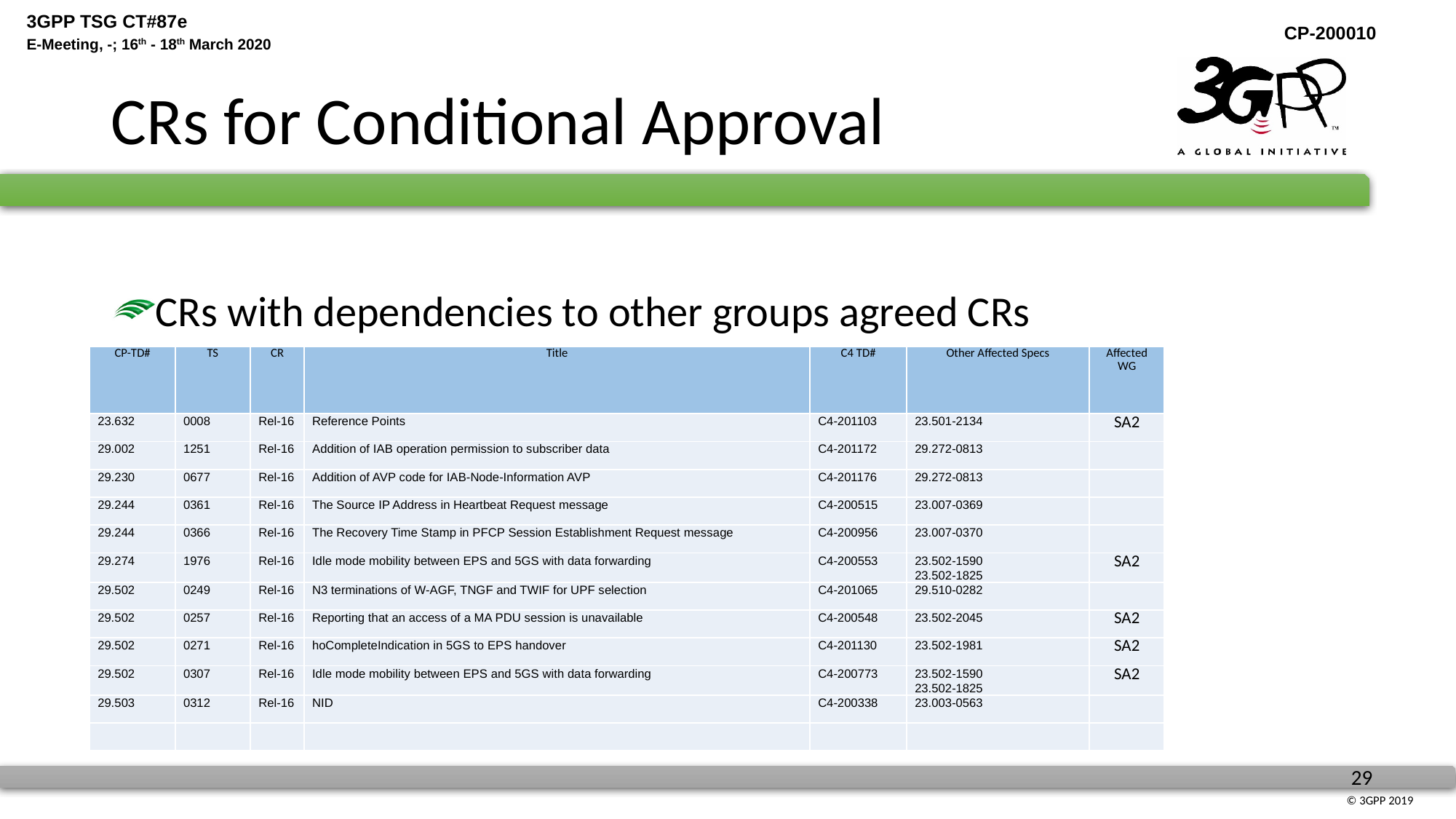

# CRs for Conditional Approval

CRs with dependencies to other groups agreed CRs

| CP-TD# | TS | CR | Title | C4 TD# | Other Affected Specs | Affected WG |
| --- | --- | --- | --- | --- | --- | --- |
| 23.632 | 0008 | Rel-16 | Reference Points | C4-201103 | 23.501-2134 | SA2 |
| 29.002 | 1251 | Rel-16 | Addition of IAB operation permission to subscriber data | C4-201172 | 29.272-0813 |  |
| 29.230 | 0677 | Rel-16 | Addition of AVP code for IAB-Node-Information AVP | C4-201176 | 29.272-0813 |  |
| 29.244 | 0361 | Rel-16 | The Source IP Address in Heartbeat Request message | C4-200515 | 23.007-0369 |  |
| 29.244 | 0366 | Rel-16 | The Recovery Time Stamp in PFCP Session Establishment Request message | C4-200956 | 23.007-0370 |  |
| 29.274 | 1976 | Rel-16 | Idle mode mobility between EPS and 5GS with data forwarding | C4-200553 | 23.502-1590 23.502-1825 | SA2 |
| 29.502 | 0249 | Rel-16 | N3 terminations of W-AGF, TNGF and TWIF for UPF selection | C4-201065 | 29.510-0282 |  |
| 29.502 | 0257 | Rel-16 | Reporting that an access of a MA PDU session is unavailable | C4-200548 | 23.502-2045 | SA2 |
| 29.502 | 0271 | Rel-16 | hoCompleteIndication in 5GS to EPS handover | C4-201130 | 23.502-1981 | SA2 |
| 29.502 | 0307 | Rel-16 | Idle mode mobility between EPS and 5GS with data forwarding | C4-200773 | 23.502-1590 23.502-1825 | SA2 |
| 29.503 | 0312 | Rel-16 | NID | C4-200338 | 23.003-0563 |  |
|  |  |  |  |  |  |  |